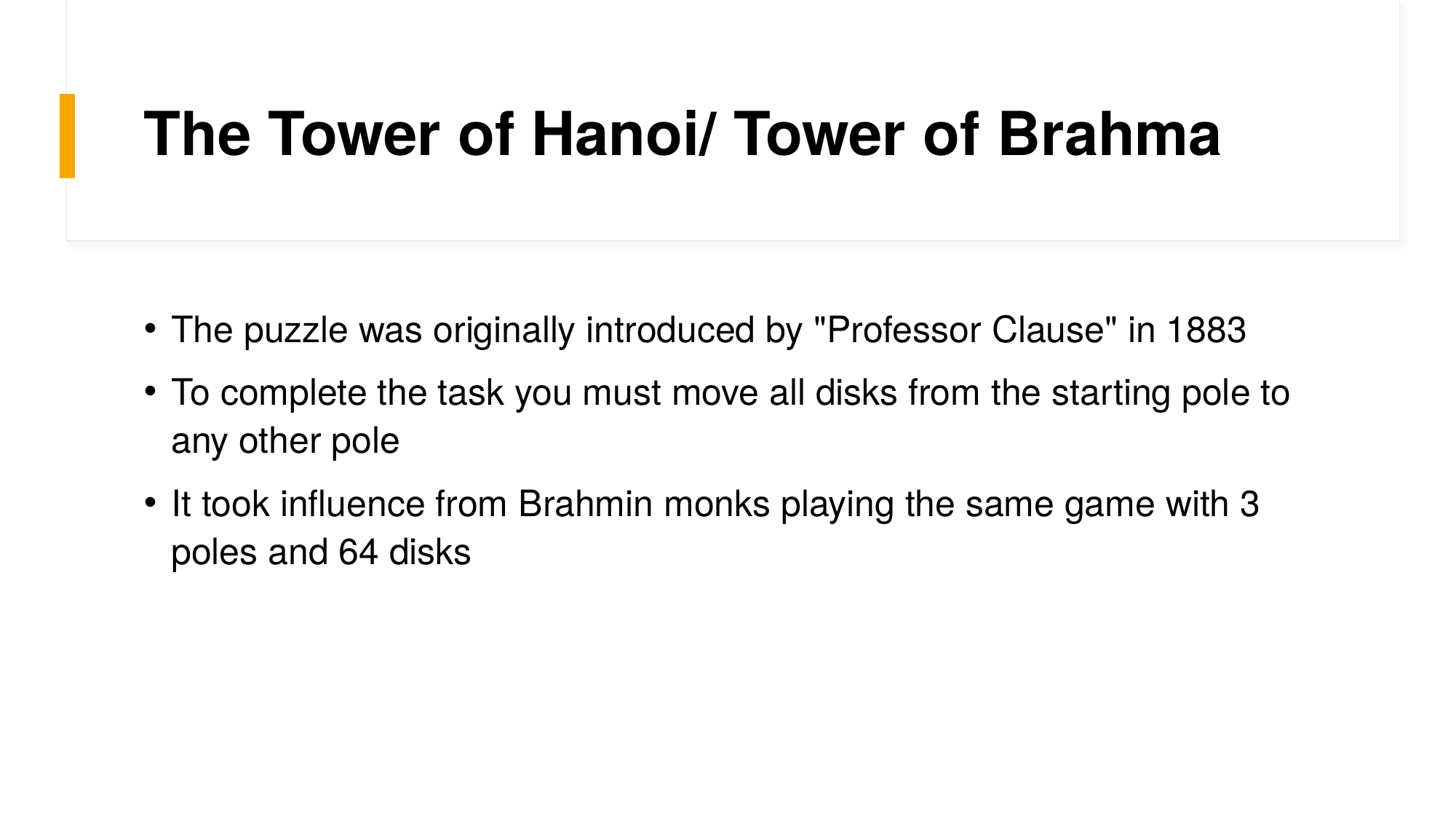

# The Tower of Hanoi/ Tower of Brahma
The puzzle was originally introduced by "Professor Clause" in 1883
To complete the task you must move all disks from the starting pole to any other pole
It took influence from Brahmin monks playing the same game with 3 poles and 64 disks